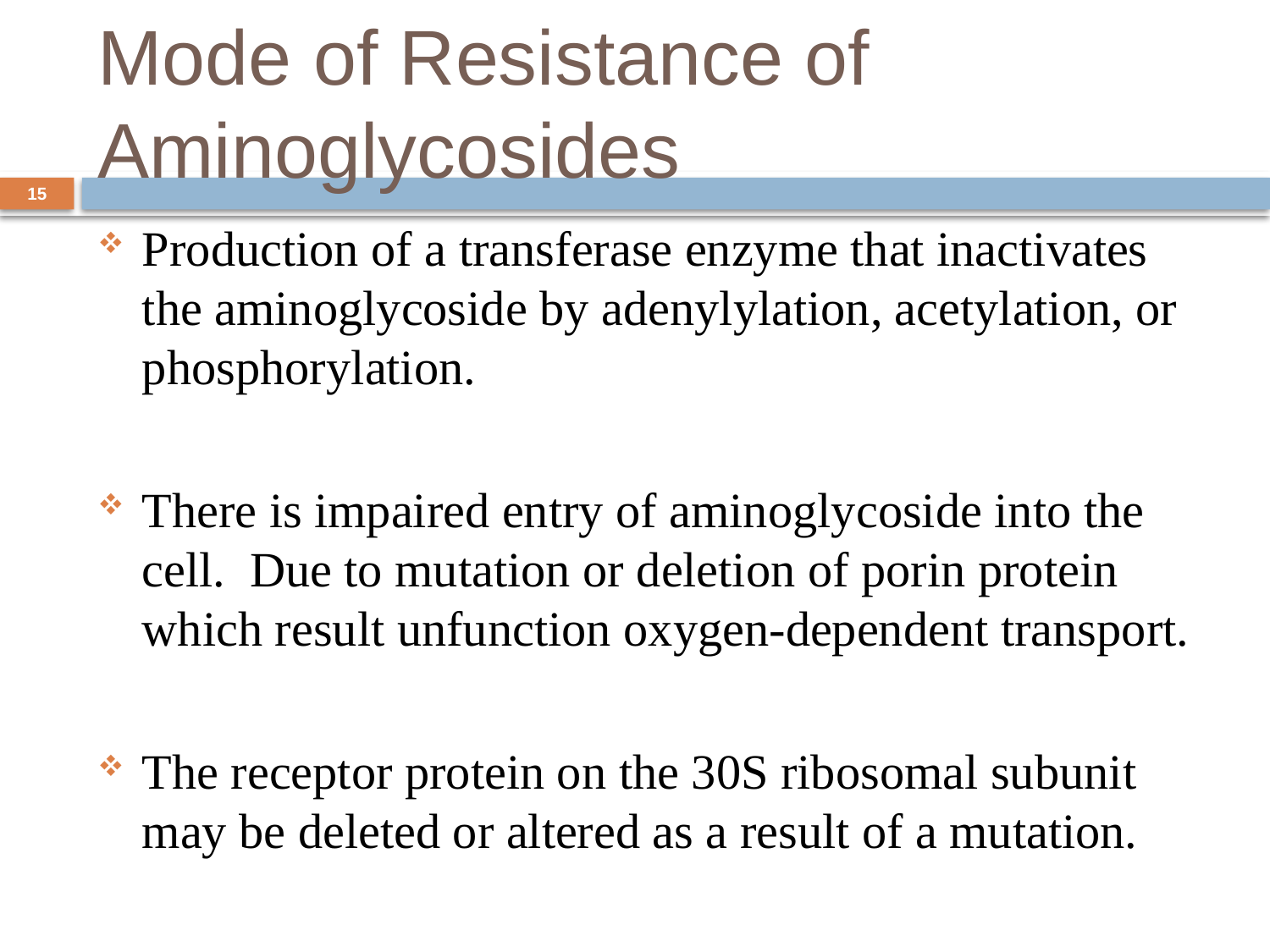

# Mode of Resistance of Aminoglycosides
15
Production of a transferase enzyme that inactivates the aminoglycoside by adenylylation, acetylation, or phosphorylation.

There is impaired entry of aminoglycoside into the cell.  Due to mutation or deletion of porin protein which result unfunction oxygen-dependent transport.

The receptor protein on the 30S ribosomal subunit may be deleted or altered as a result of a mutation.